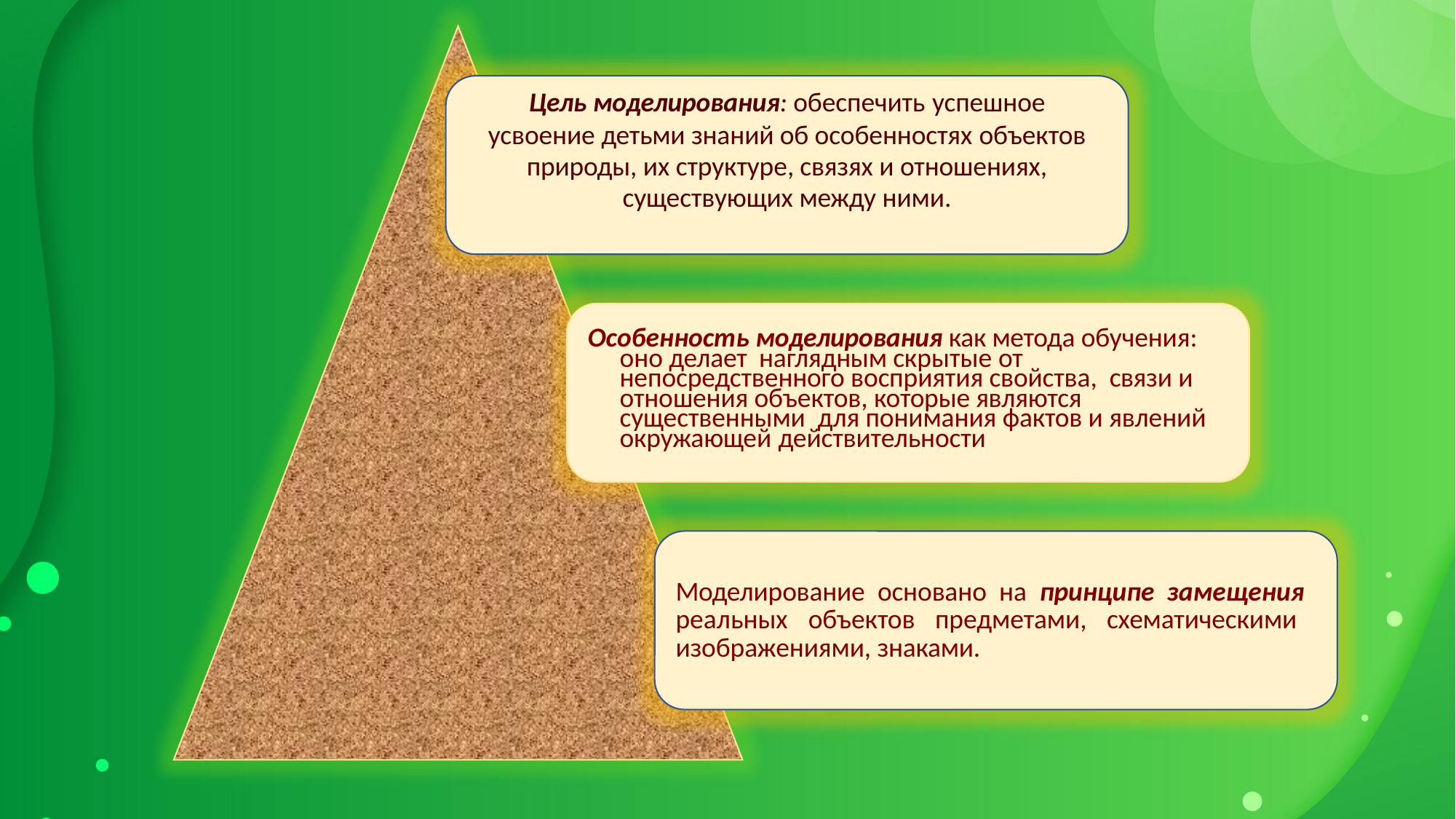

Цель моделирования: обеспечить успешное
усвоение детьми знаний об особенностях объектов природы, их структуре, связях и отношениях,
существующих между ними.

Особенность моделирования как метода обучения: оно делает  наглядным скрытые от непосредственного восприятия свойства,  связи и отношения объектов, которые являются существенными  для понимания фактов и явлений окружающей действительности
Моделирование основано на принципе замещения  реальных объектов предметами, схематическими  изображениями, знаками.